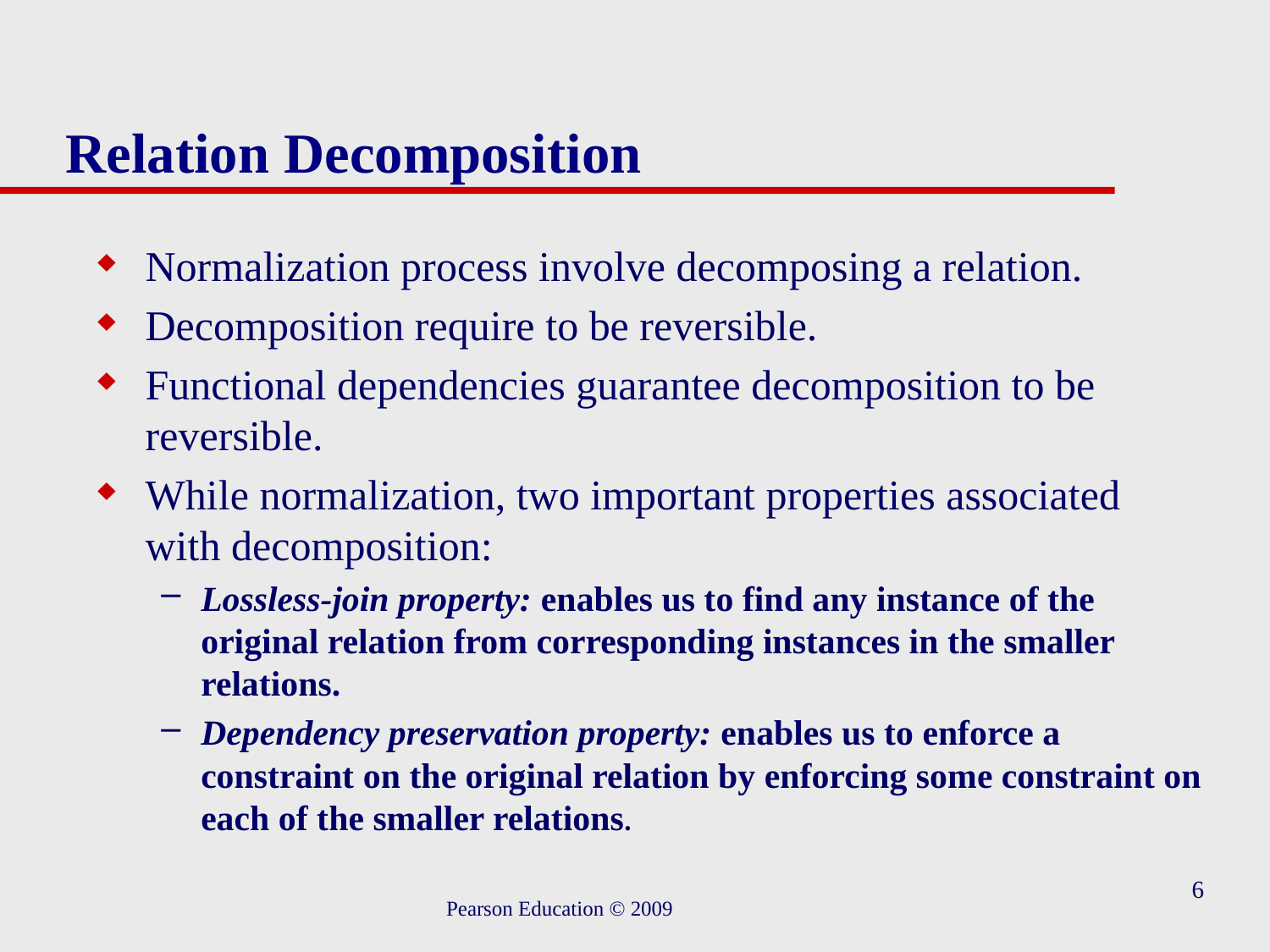

# Relation Decomposition
Normalization process involve decomposing a relation.
Decomposition require to be reversible.
Functional dependencies guarantee decomposition to be reversible.
While normalization, two important properties associated with decomposition:
Lossless-join property: enables us to find any instance of the original relation from corresponding instances in the smaller relations.
Dependency preservation property: enables us to enforce a constraint on the original relation by enforcing some constraint on each of the smaller relations.
6
Pearson Education © 2009